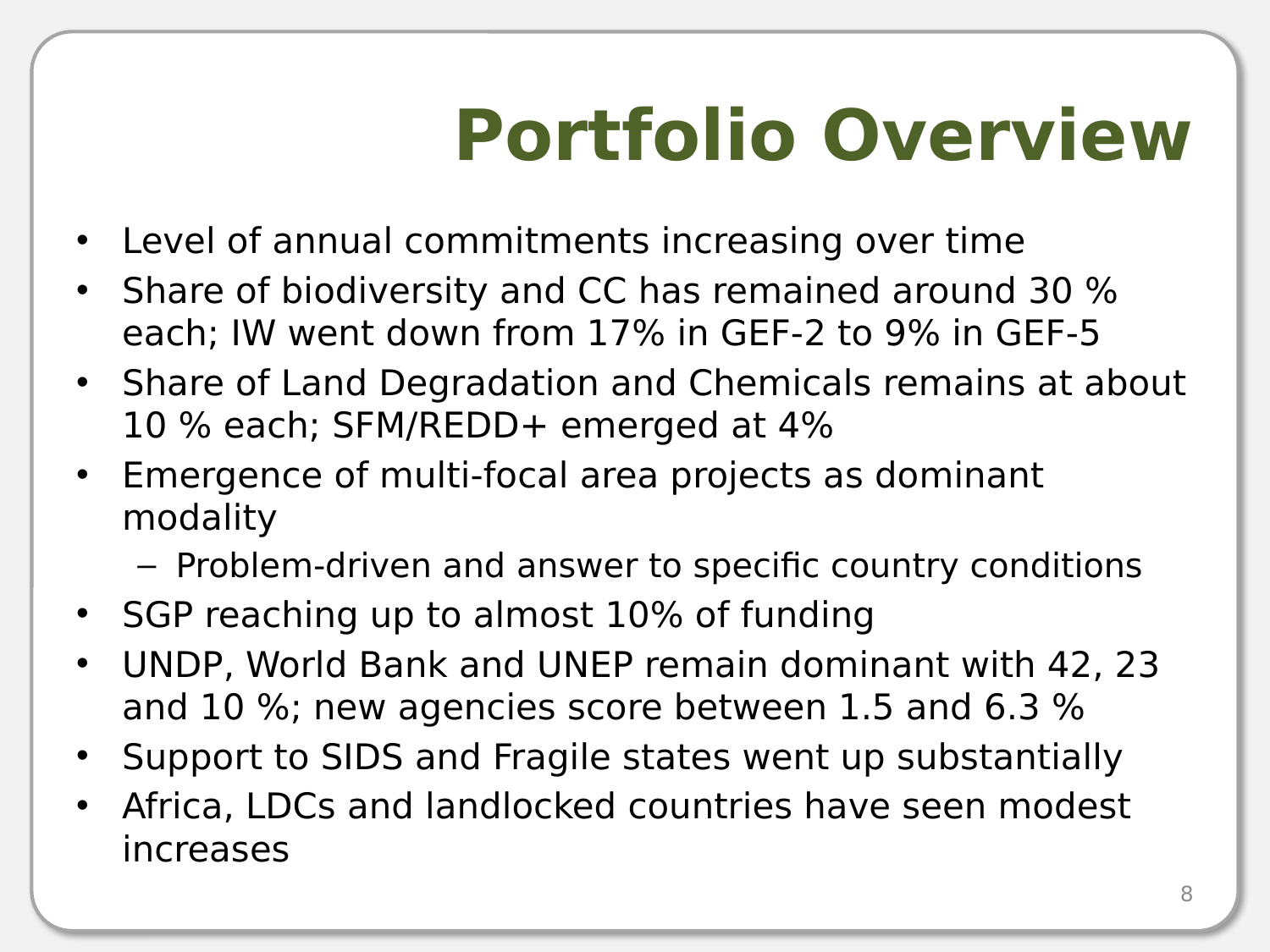

# Portfolio Overview
Level of annual commitments increasing over time
Share of biodiversity and CC has remained around 30 % each; IW went down from 17% in GEF-2 to 9% in GEF-5
Share of Land Degradation and Chemicals remains at about 10 % each; SFM/REDD+ emerged at 4%
Emergence of multi-focal area projects as dominant modality
Problem-driven and answer to specific country conditions
SGP reaching up to almost 10% of funding
UNDP, World Bank and UNEP remain dominant with 42, 23 and 10 %; new agencies score between 1.5 and 6.3 %
Support to SIDS and Fragile states went up substantially
Africa, LDCs and landlocked countries have seen modest increases

8